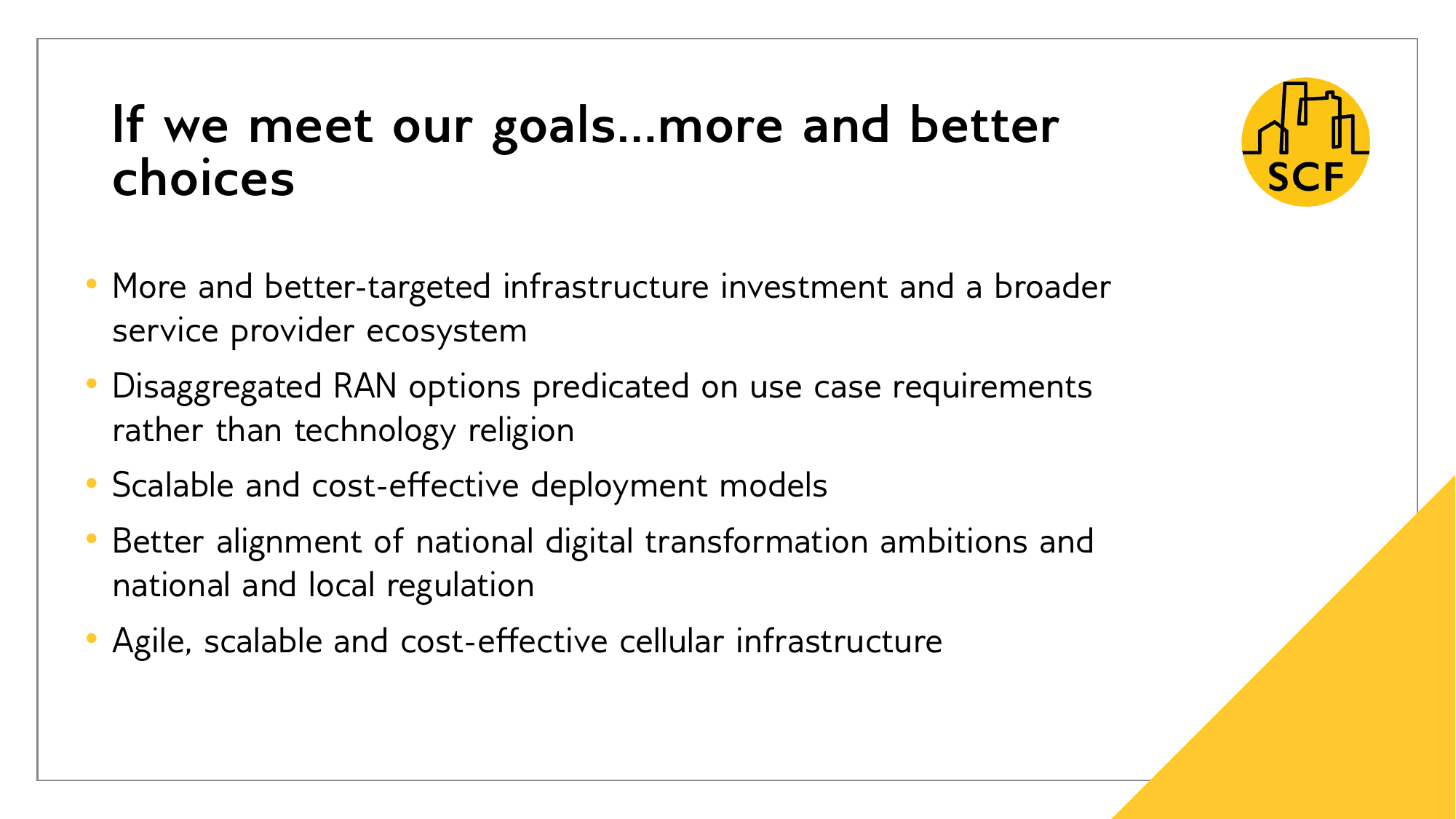

# If we meet our goals…more and better choices
More and better-targeted infrastructure investment and a broader service provider ecosystem
Disaggregated RAN options predicated on use case requirements rather than technology religion
Scalable and cost-effective deployment models
Better alignment of national digital transformation ambitions and national and local regulation
Agile, scalable and cost-effective cellular infrastructure